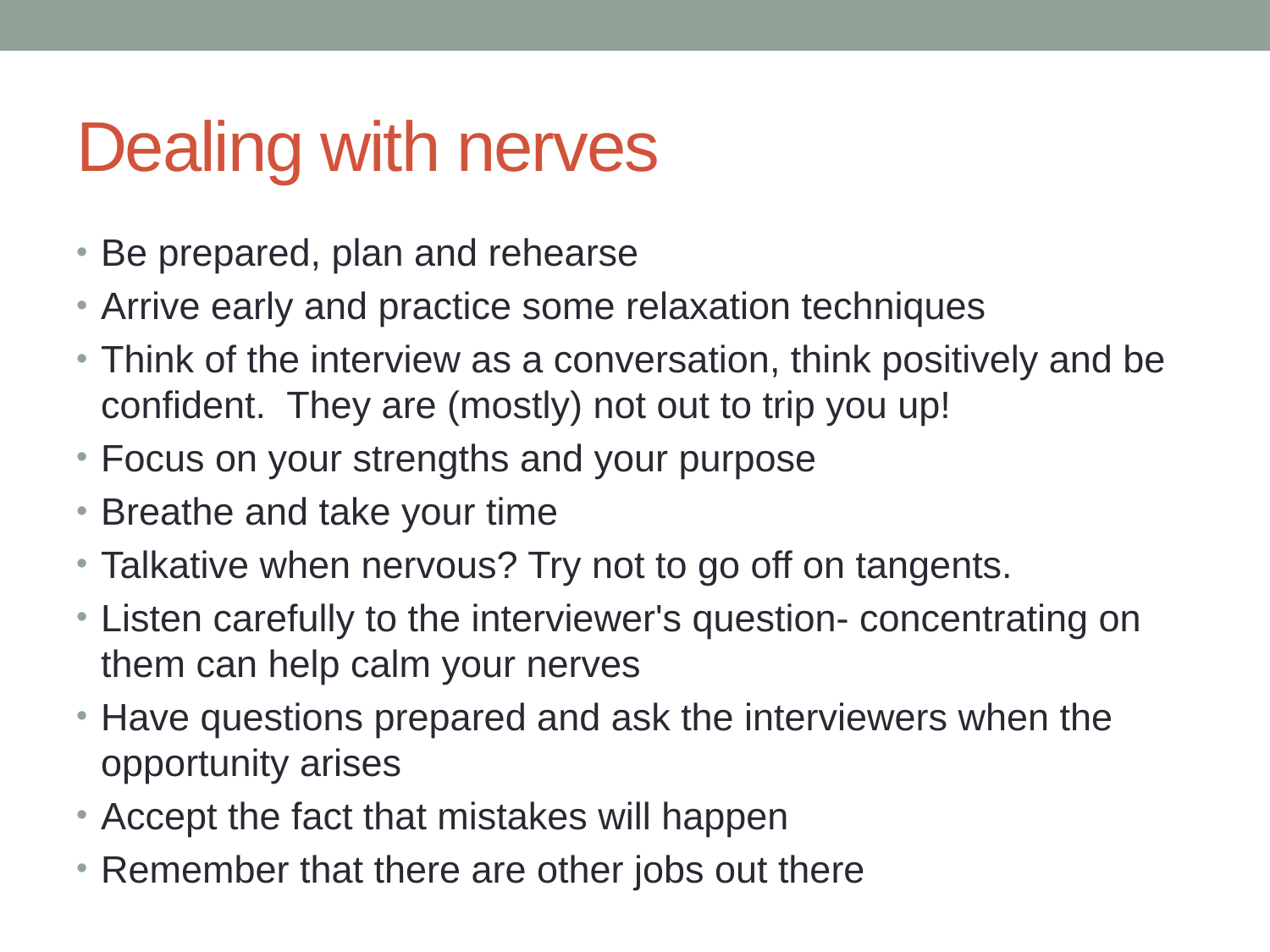

# Dealing with nerves
Be prepared, plan and rehearse
Arrive early and practice some relaxation techniques
Think of the interview as a conversation, think positively and be confident.  They are (mostly) not out to trip you up!
Focus on your strengths and your purpose
Breathe and take your time
Talkative when nervous? Try not to go off on tangents.
Listen carefully to the interviewer's question- concentrating on them can help calm your nerves
Have questions prepared and ask the interviewers when the opportunity arises
Accept the fact that mistakes will happen
Remember that there are other jobs out there